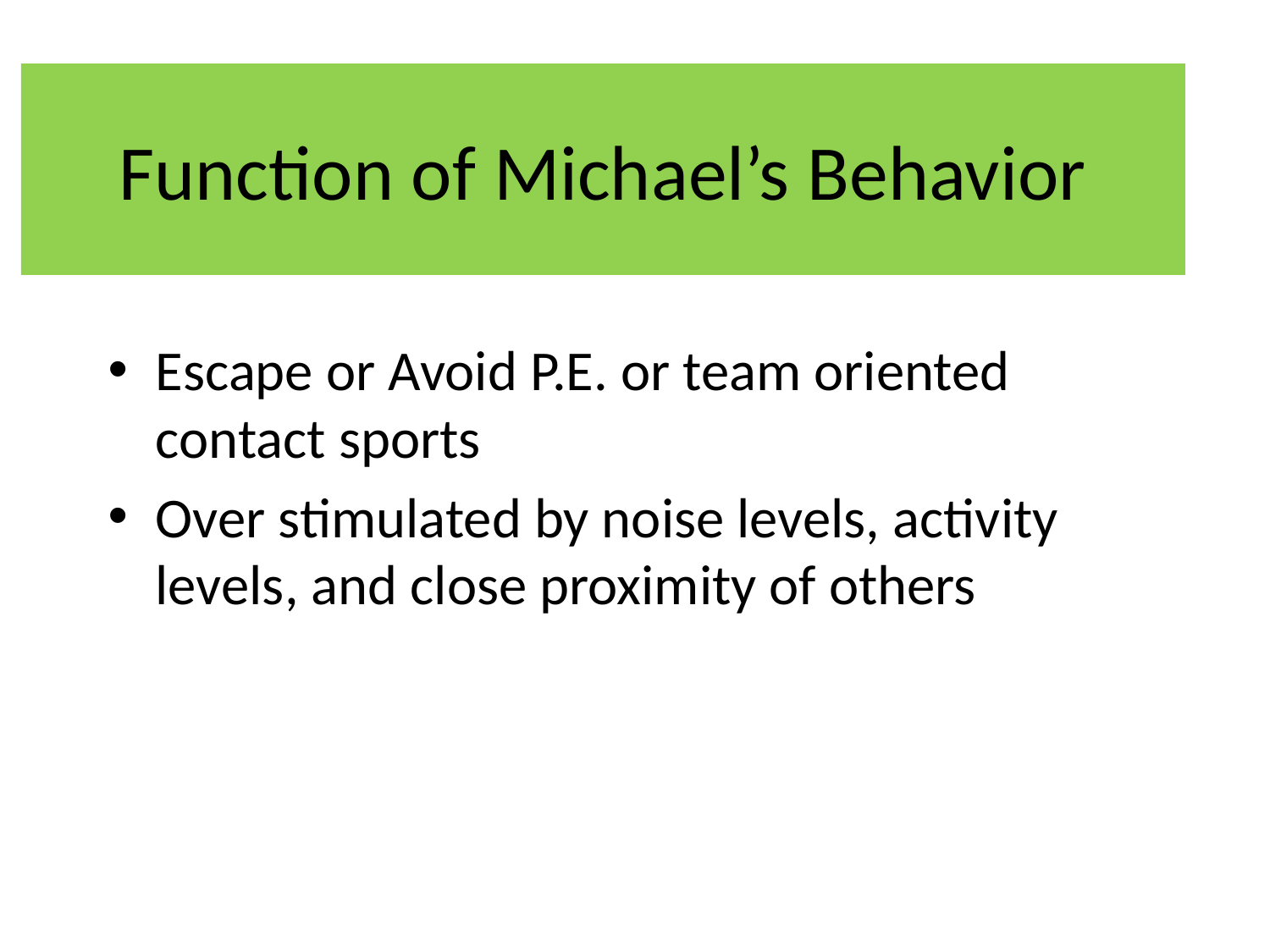

# Function of Michael’s Behavior
Escape or Avoid P.E. or team oriented contact sports
Over stimulated by noise levels, activity levels, and close proximity of others